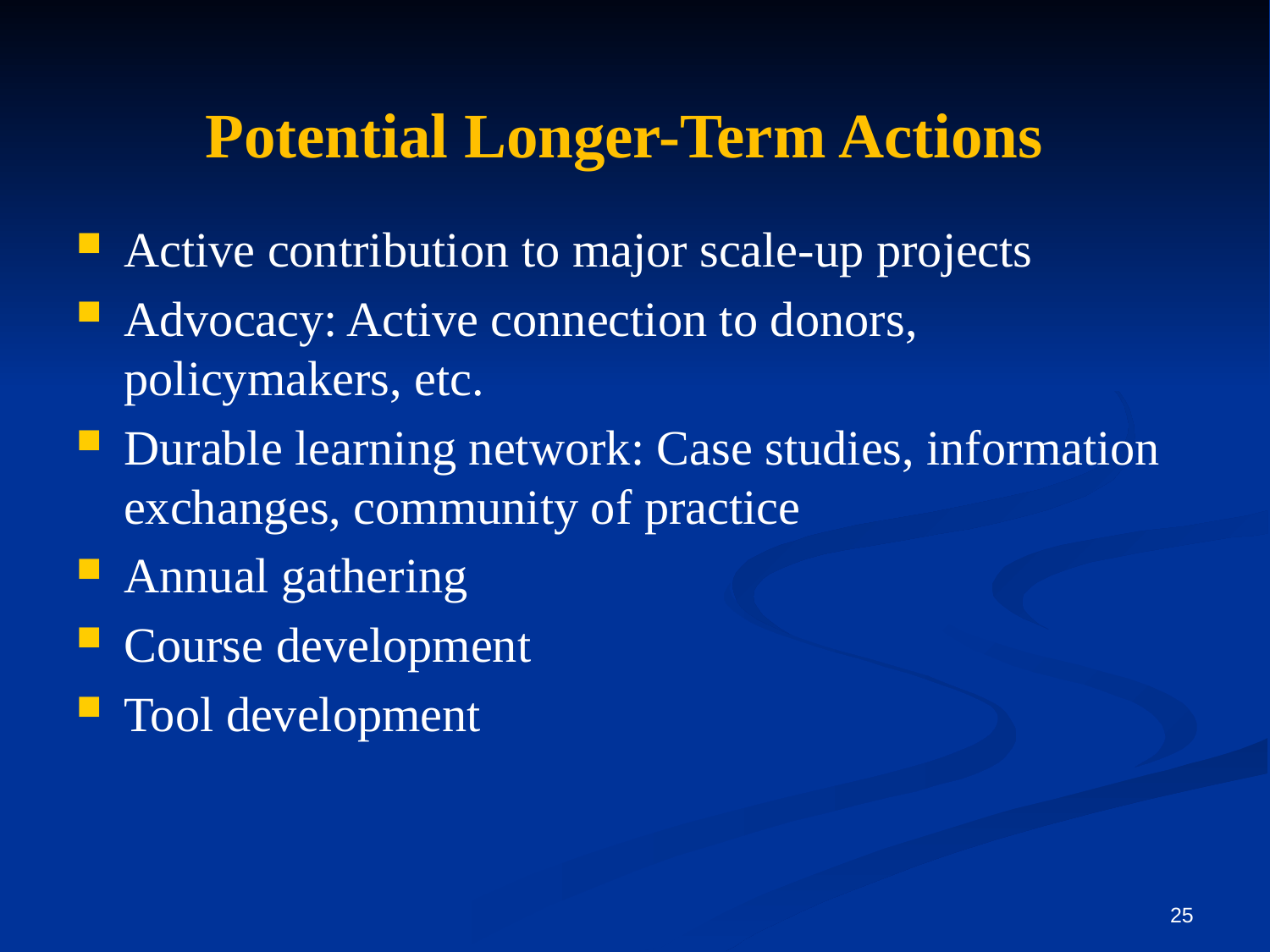

# Potential Longer-Term Actions
Active contribution to major scale-up projects
Advocacy: Active connection to donors, policymakers, etc.
Durable learning network: Case studies, information exchanges, community of practice
Annual gathering
Course development
Tool development
25